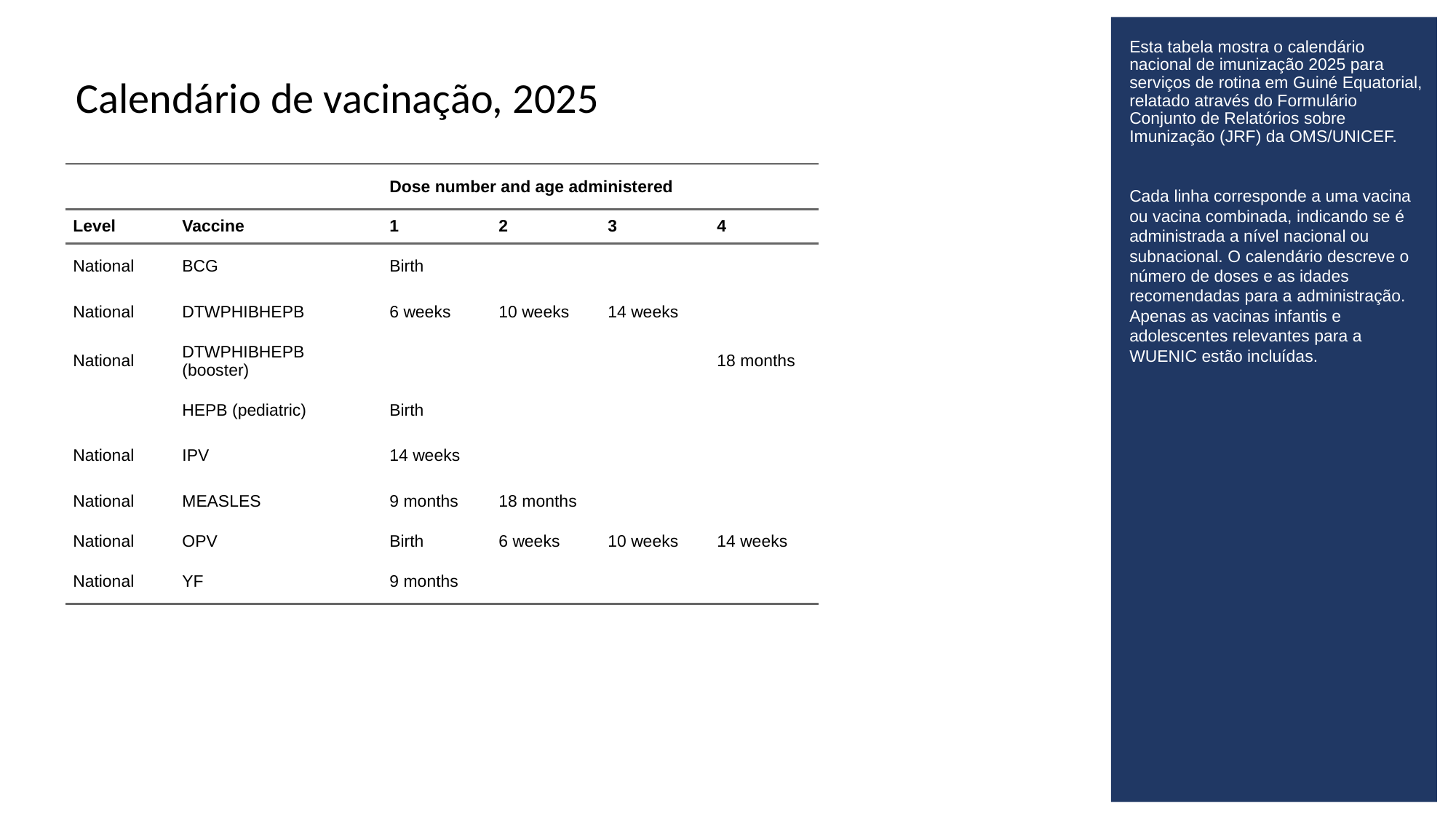

Esta tabela mostra o calendário nacional de imunização 2025 para serviços de rotina em Guiné Equatorial, relatado através do Formulário Conjunto de Relatórios sobre Imunização (JRF) da OMS/UNICEF.

Cada linha corresponde a uma vacina ou vacina combinada, indicando se é administrada a nível nacional ou subnacional. O calendário descreve o número de doses e as idades recomendadas para a administração. Apenas as vacinas infantis e adolescentes relevantes para a WUENIC estão incluídas.
# Calendário de vacinação, 2025
|  |  | Dose number and age administered | Dose number and age administered | Dose number and age administered | Dose number and age administered |
| --- | --- | --- | --- | --- | --- |
| Level | Vaccine | 1 | 2 | 3 | 4 |
| National | BCG | Birth |  |  |  |
| National | DTWPHIBHEPB | 6 weeks | 10 weeks | 14 weeks |  |
| National | DTWPHIBHEPB (booster) |  |  |  | 18 months |
|  | HEPB (pediatric) | Birth |  |  |  |
| National | IPV | 14 weeks |  |  |  |
| National | MEASLES | 9 months | 18 months |  |  |
| National | OPV | Birth | 6 weeks | 10 weeks | 14 weeks |
| National | YF | 9 months |  |  |  |